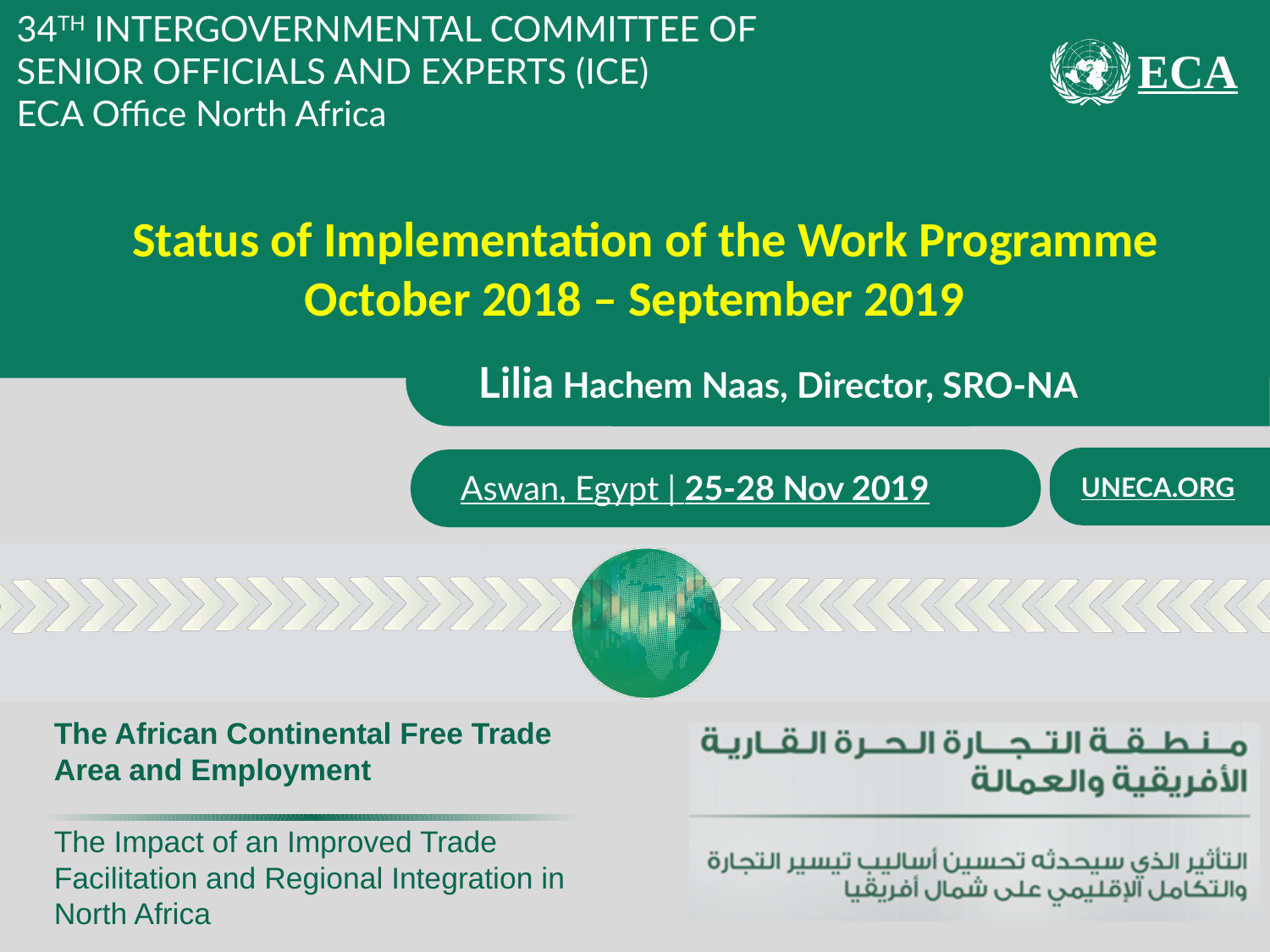

# Status of Implementation of the Work Programme October 2018 – September 2019
Lilia Hachem Naas, Director, SRO-NA